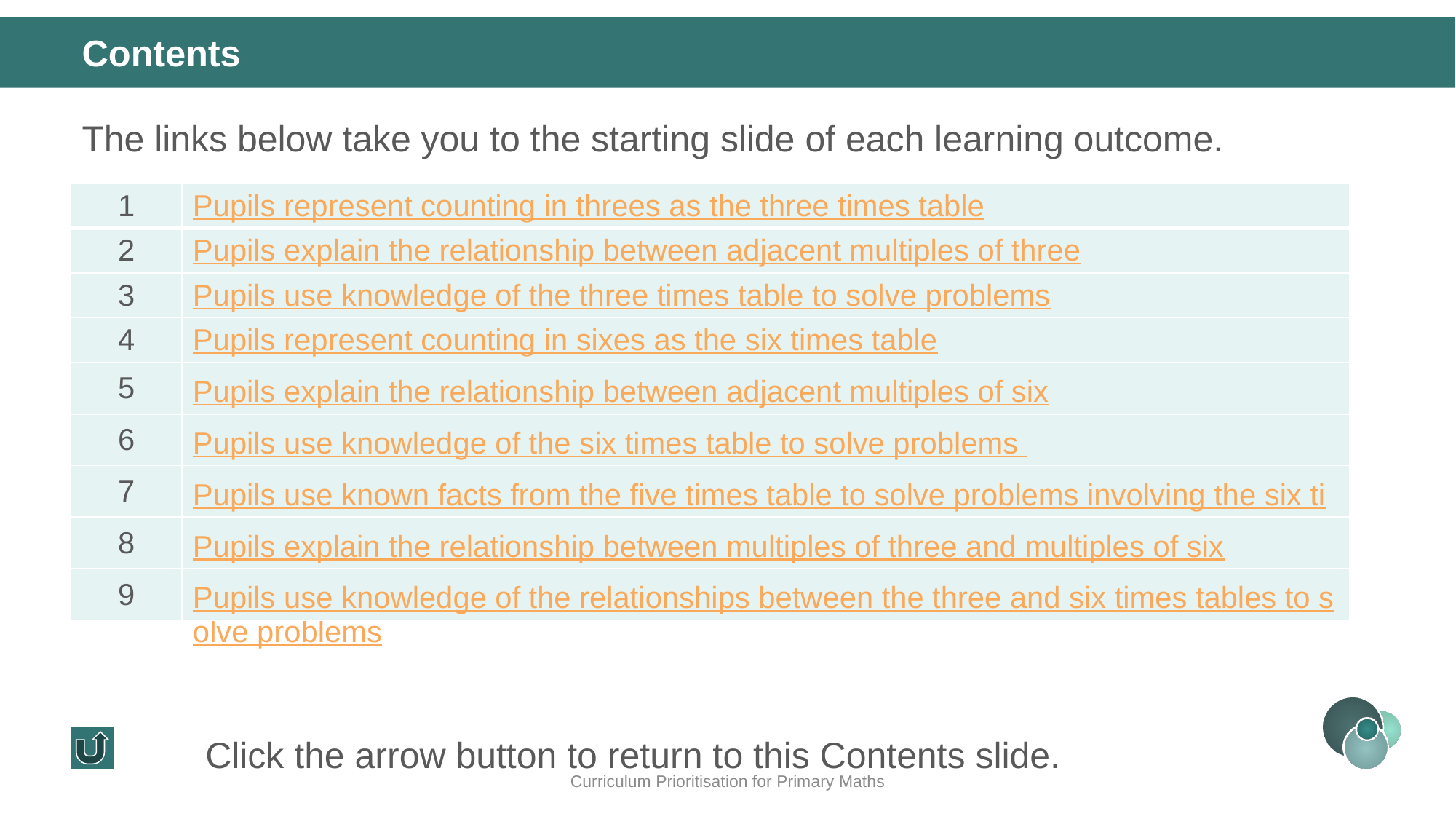

Contents
The links below take you to the starting slide of each learning outcome.
| 1 | Pupils represent counting in threes as the three times table |
| --- | --- |
| 2 | Pupils explain the relationship between adjacent multiples of three |
| 3 | Pupils use knowledge of the three times table to solve problems |
| 4 | Pupils represent counting in sixes as the six times table |
| 5 | Pupils explain the relationship between adjacent multiples of six |
| 6 | Pupils use knowledge of the six times table to solve problems |
| 7 | Pupils use known facts from the five times table to solve problems involving the six times table |
| 8 | Pupils explain the relationship between multiples of three and multiples of six |
| 9 | Pupils use knowledge of the relationships between the three and six times tables to solve problems |

Click the arrow button to return to this Contents slide.
Curriculum Prioritisation for Primary Maths